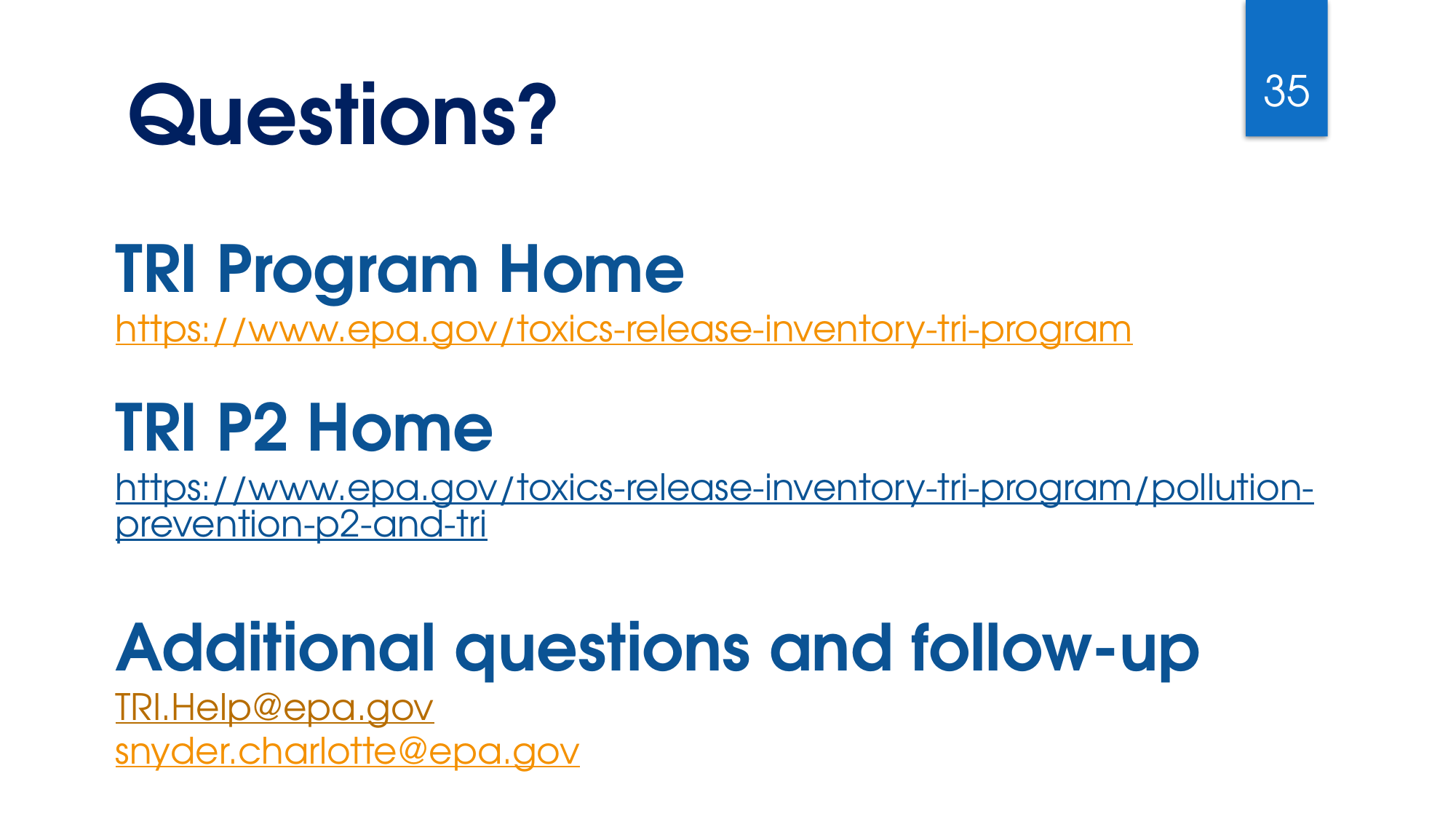

35
Questions?

TRI Program Home
https://www.epa.gov/toxics-release-inventory-tri-program

TRI P2 Home
https://www.epa.gov/toxics-release-inventory-tri-program/pollution-prevention-p2-and-tri
Additional questions and follow-up
TRI.Help@epa.gov
snyder.charlotte@epa.gov